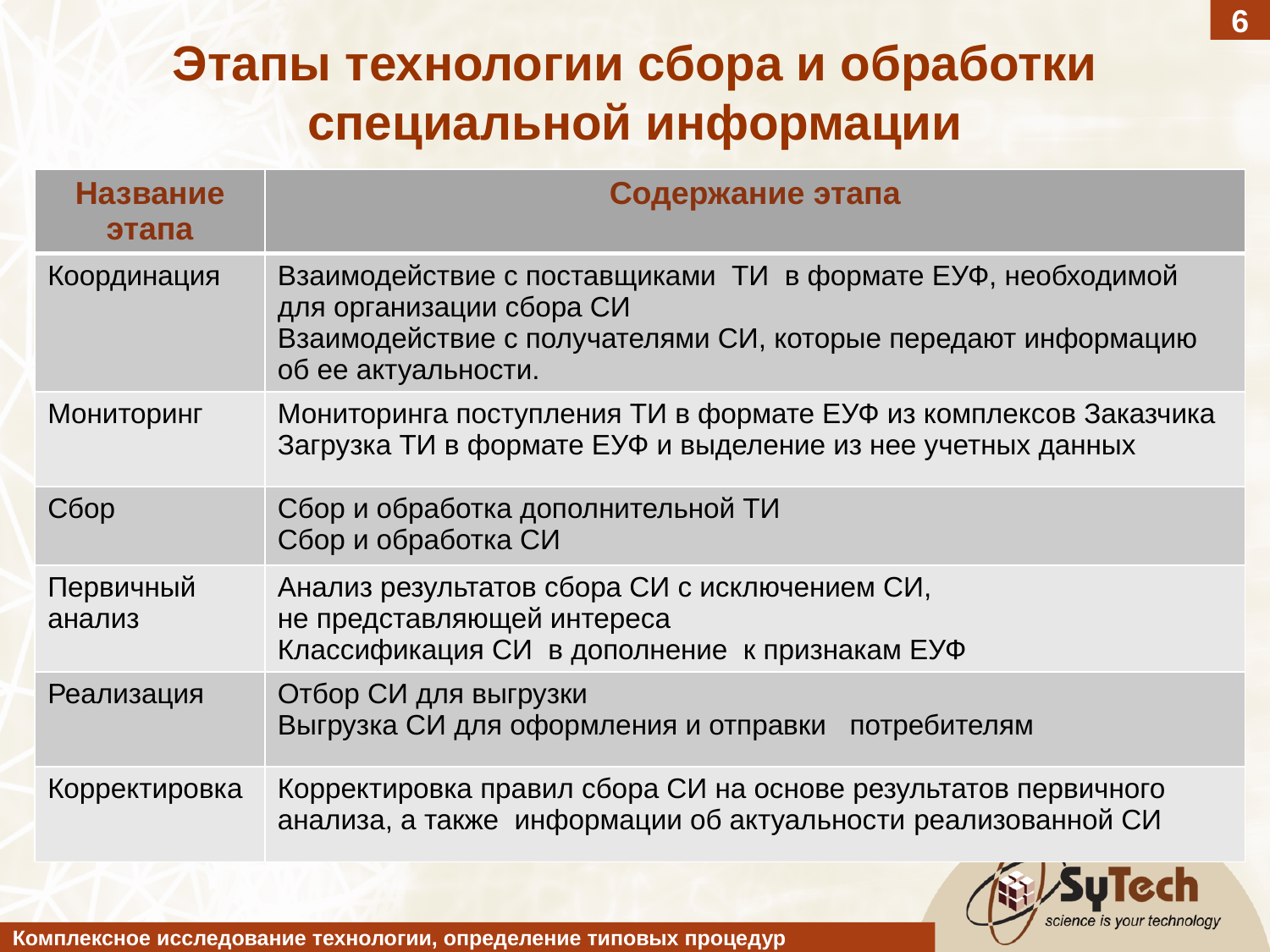

6
Этапы технологии сбора и обработки специальной информации
| Название этапа | Содержание этапа |
| --- | --- |
| Координация | Взаимодействие с поставщиками ТИ в формате ЕУФ, необходимой для организации сбора СИ Взаимодействие с получателями СИ, которые передают информацию об ее актуальности. |
| Мониторинг | Мониторинга поступления ТИ в формате ЕУФ из комплексов Заказчика Загрузка ТИ в формате ЕУФ и выделение из нее учетных данных |
| Сбор | Сбор и обработка дополнительной ТИ Сбор и обработка СИ |
| Первичный анализ | Анализ результатов сбора СИ с исключением СИ, не представляющей интереса Классификация СИ в дополнение к признакам ЕУФ |
| Реализация | Отбор СИ для выгрузки Выгрузка СИ для оформления и отправки потребителям |
| Корректировка | Корректировка правил сбора СИ на основе результатов первичного анализа, а также информации об актуальности реализованной СИ |
Комплексное исследование технологии, определение типовых процедур